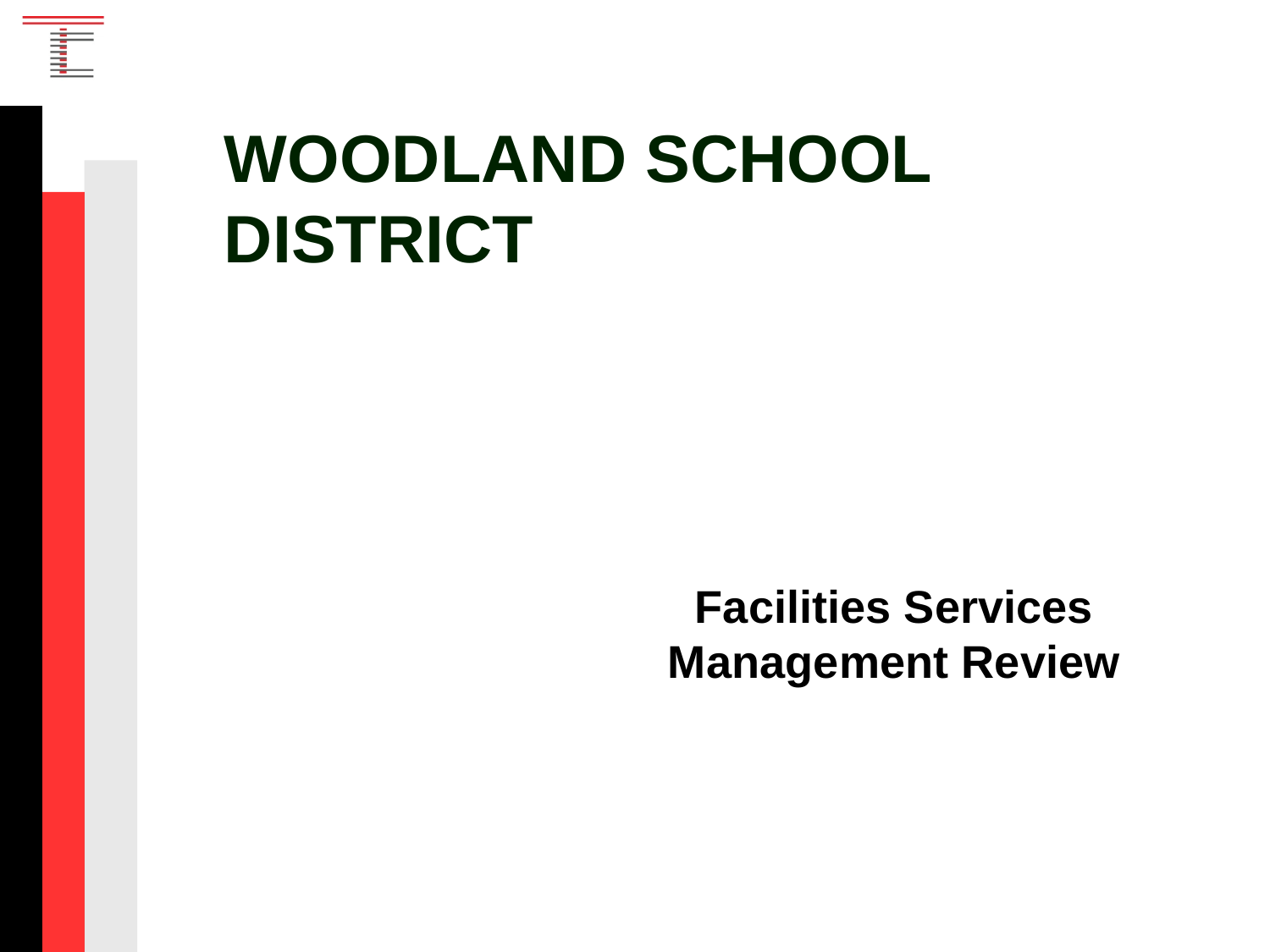

# WOODLAND SCHOOL DISTRICT
Facilities Services Management Review